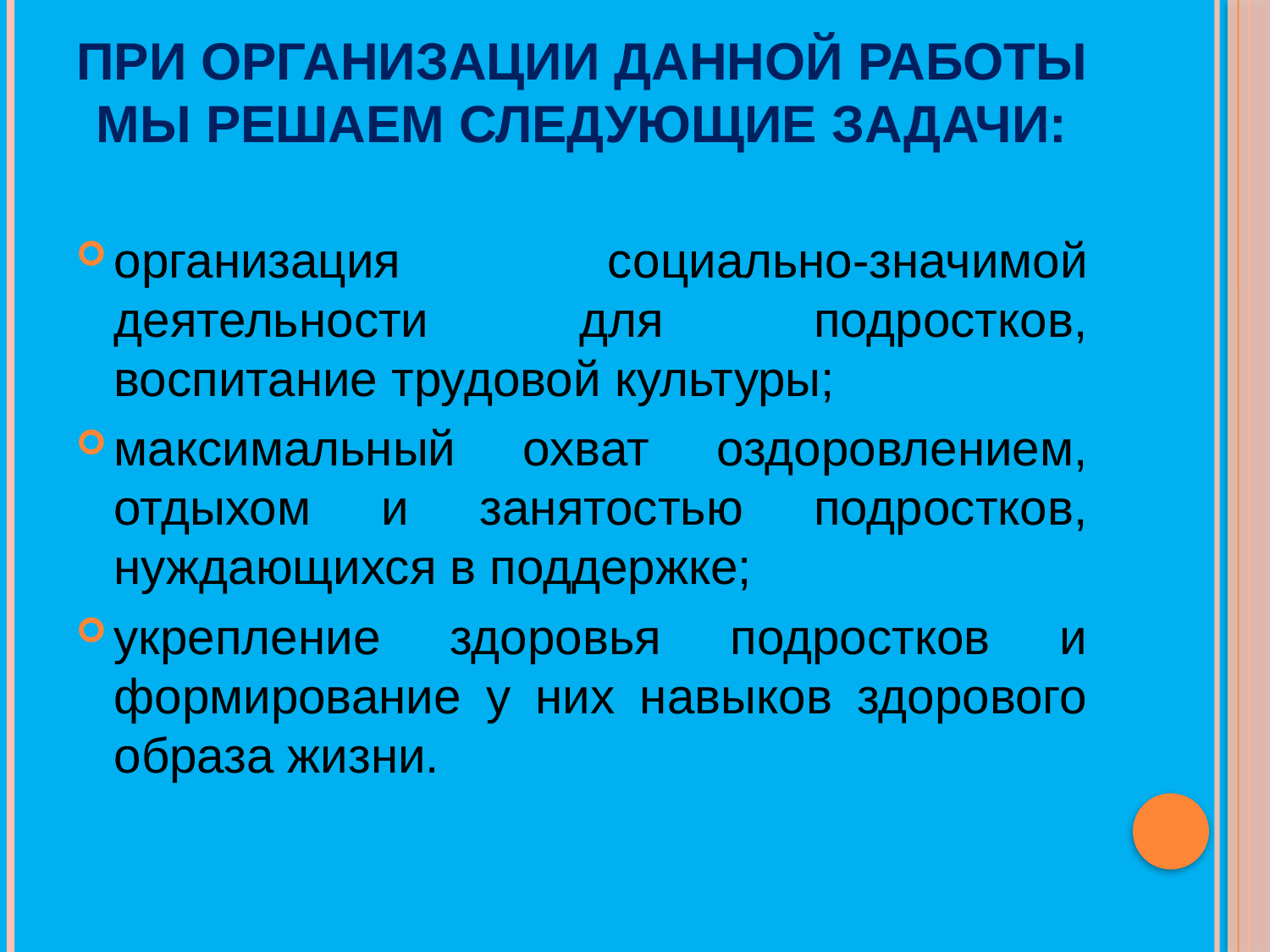

# При организации данной работы мы решаем следующие задачи:
организация социально-значимой деятельности для подростков, воспитание трудовой культуры;
максимальный охват оздоровлением, отдыхом и занятостью подростков, нуждающихся в поддержке;
укрепление здоровья подростков и формирование у них навыков здорового образа жизни.